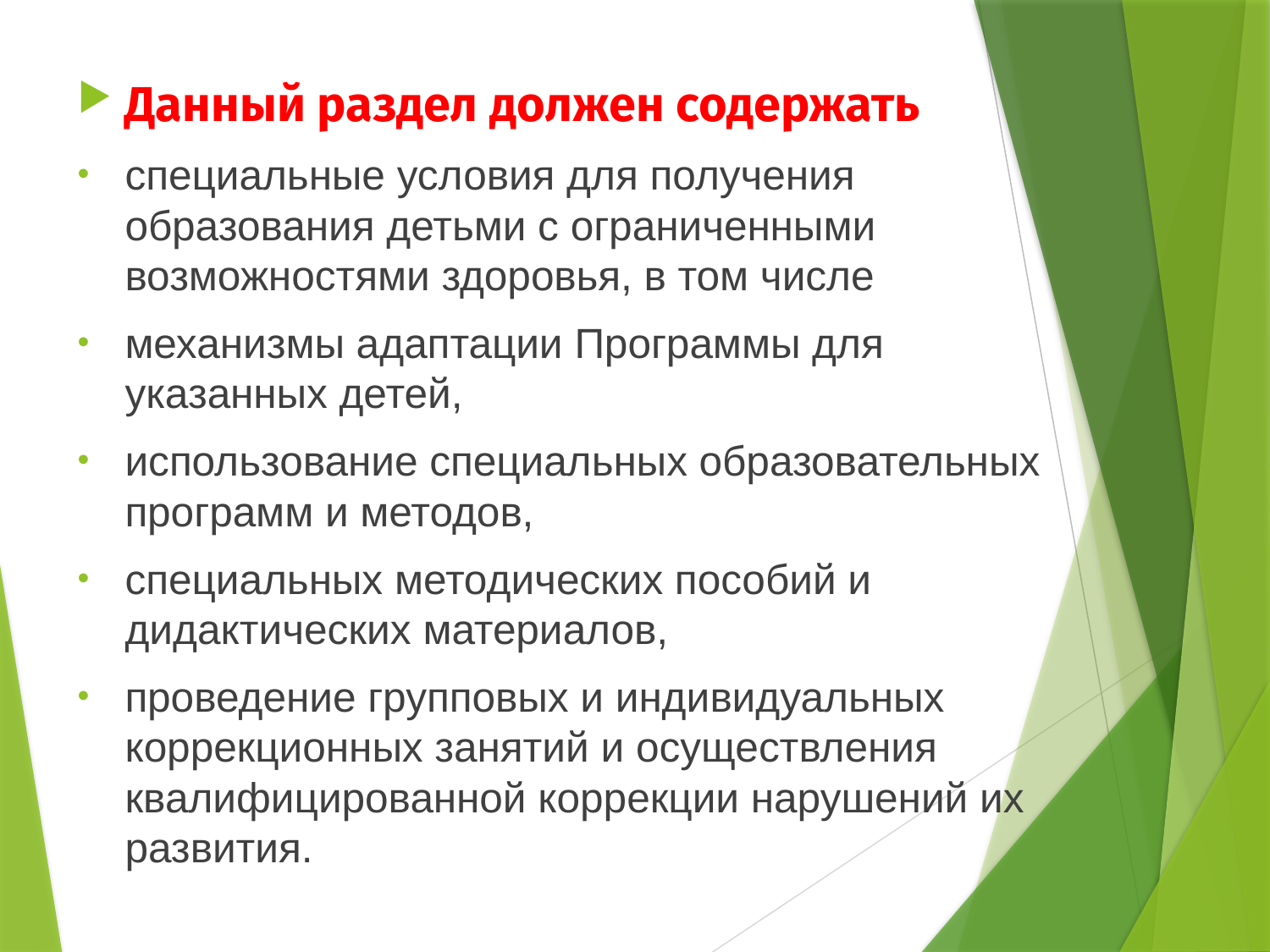

Данный раздел должен содержать
специальные условия для получения образования детьми с ограниченными возможностями здоровья, в том числе
механизмы адаптации Программы для указанных детей,
использование специальных образовательных программ и методов,
специальных методических пособий и дидактических материалов,
проведение групповых и индивидуальных коррекционных занятий и осуществления квалифицированной коррекции нарушений их развития.